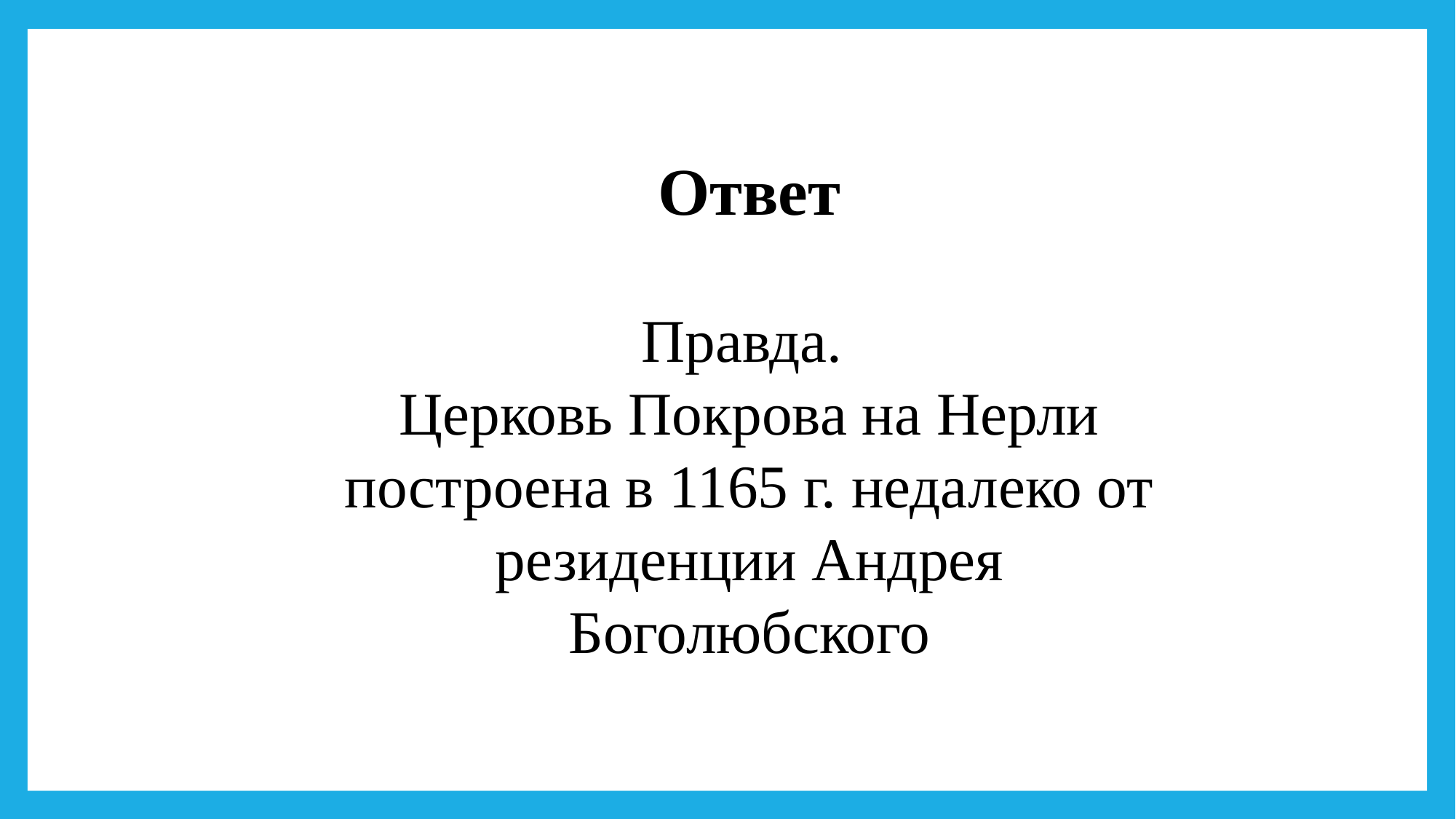

Ответ

Правда.
Церковь Покрова на Нерли построена в 1165 г. недалеко от резиденции Андрея Боголюбского